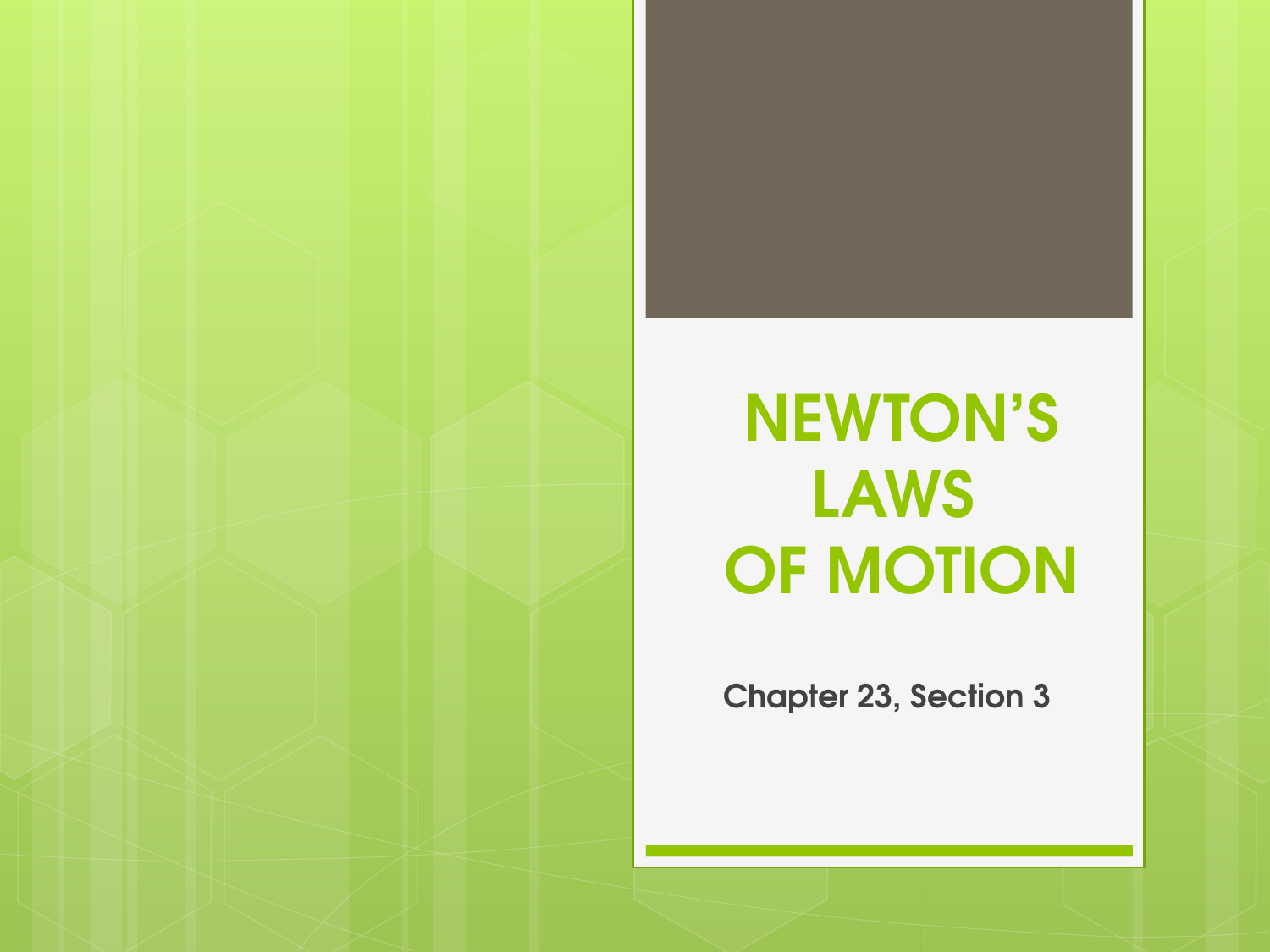

# NEWTON’S LAWS OF MOTION
Chapter 23, Section 3